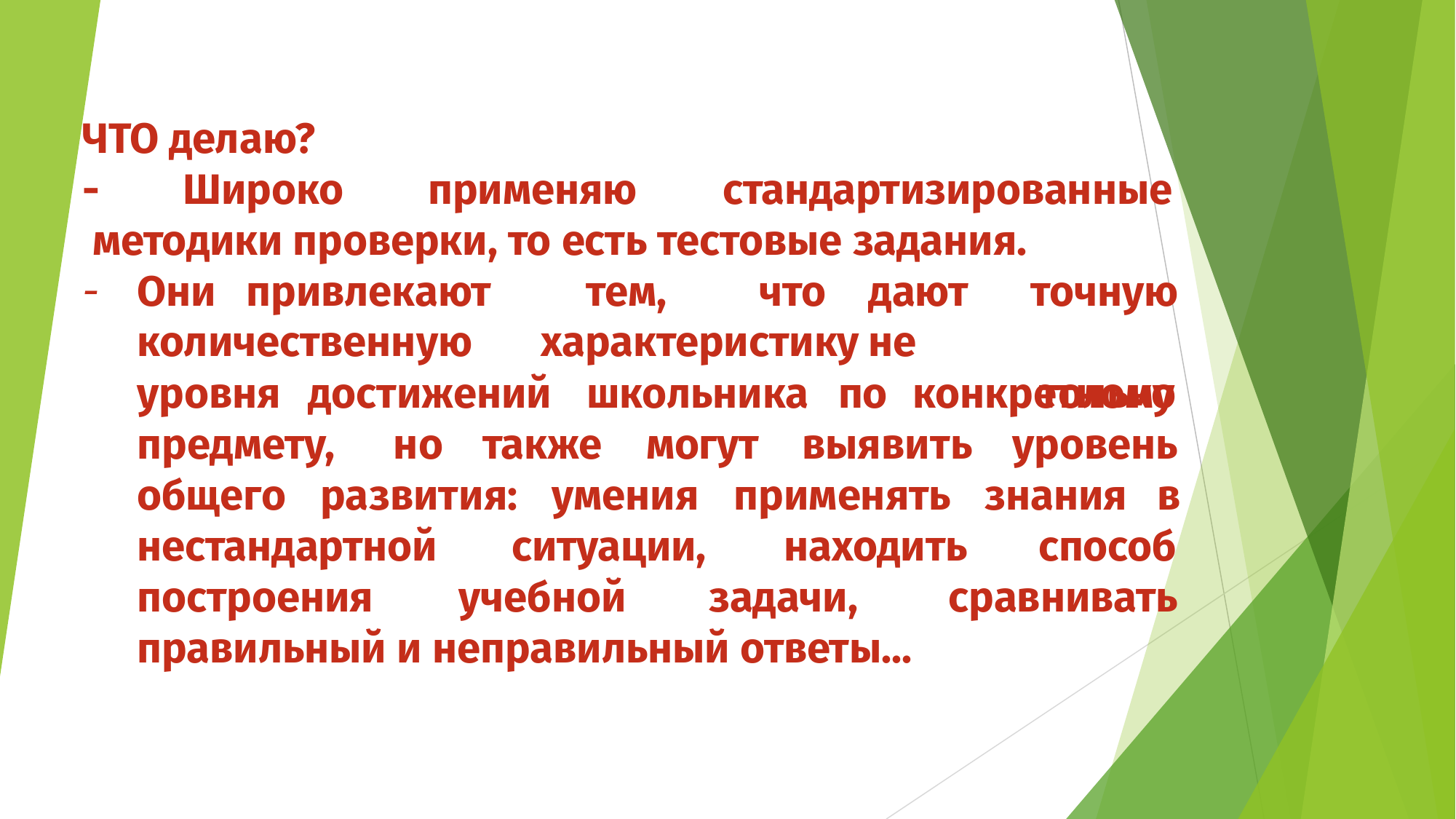

ЧТО делаю?
-	Широко	применяю	стандартизированные  методики проверки, то есть тестовые задания.
-	Они	привлекают  количественную
тем,	что	дают  характеристику	не
точную  только
уровня	достижений	школьника	по	конкретному
предмету,	но	также	могут
выявить
уровень
общего	развития:	умения	применять
знания
в
нестандартной
построения	учебной
ситуации,	находить
способ
задачи,	сравнивать
правильный и неправильный ответы...